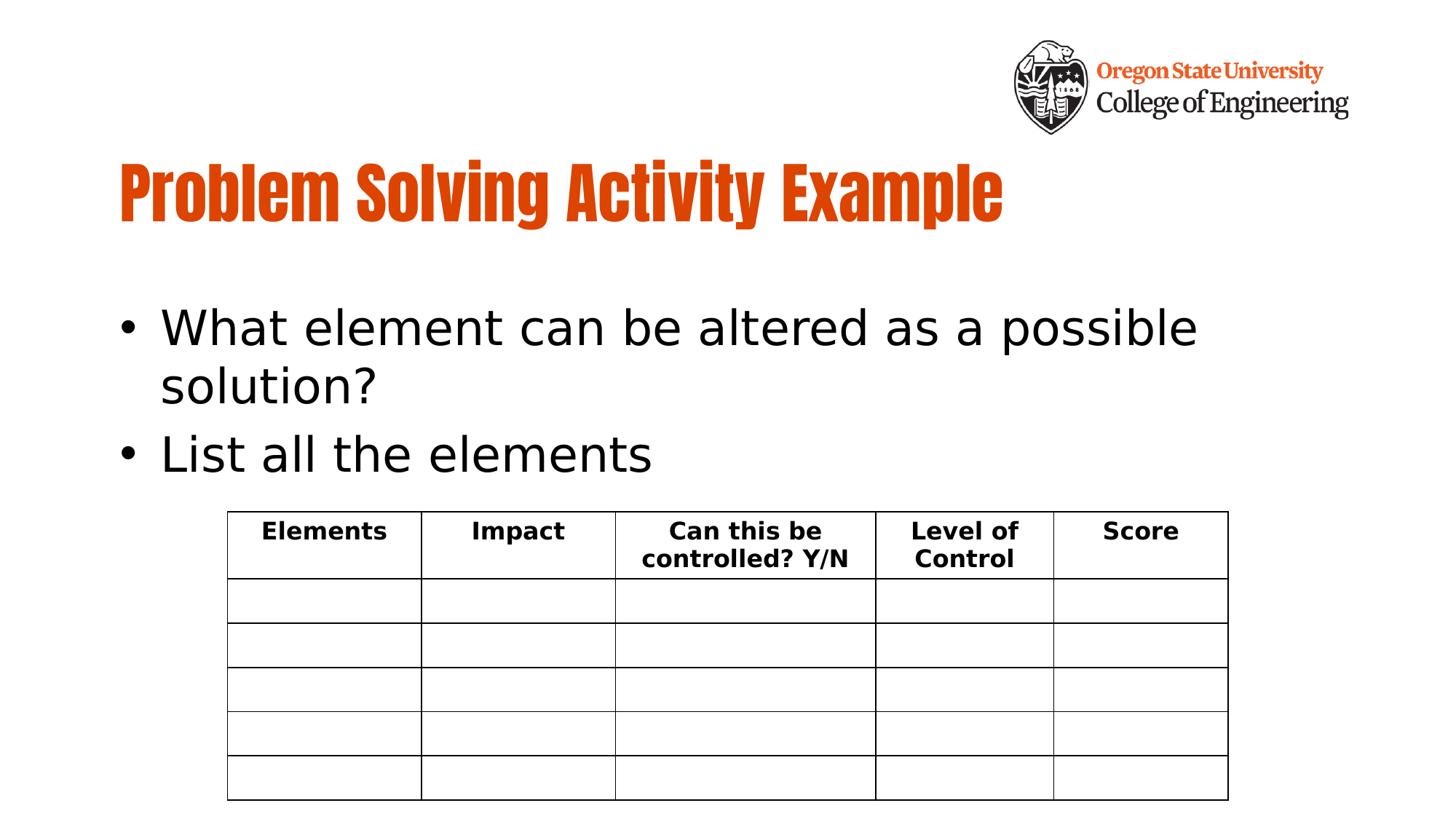

# Problem Solving Activity Example
What element can be altered as a possible solution?
List all the elements
| Elements | Impact | Can this be controlled? Y/N | Level of Control | Score |
| --- | --- | --- | --- | --- |
|  |  |  |  |  |
|  |  |  |  |  |
|  |  |  |  |  |
|  |  |  |  |  |
|  |  |  |  |  |